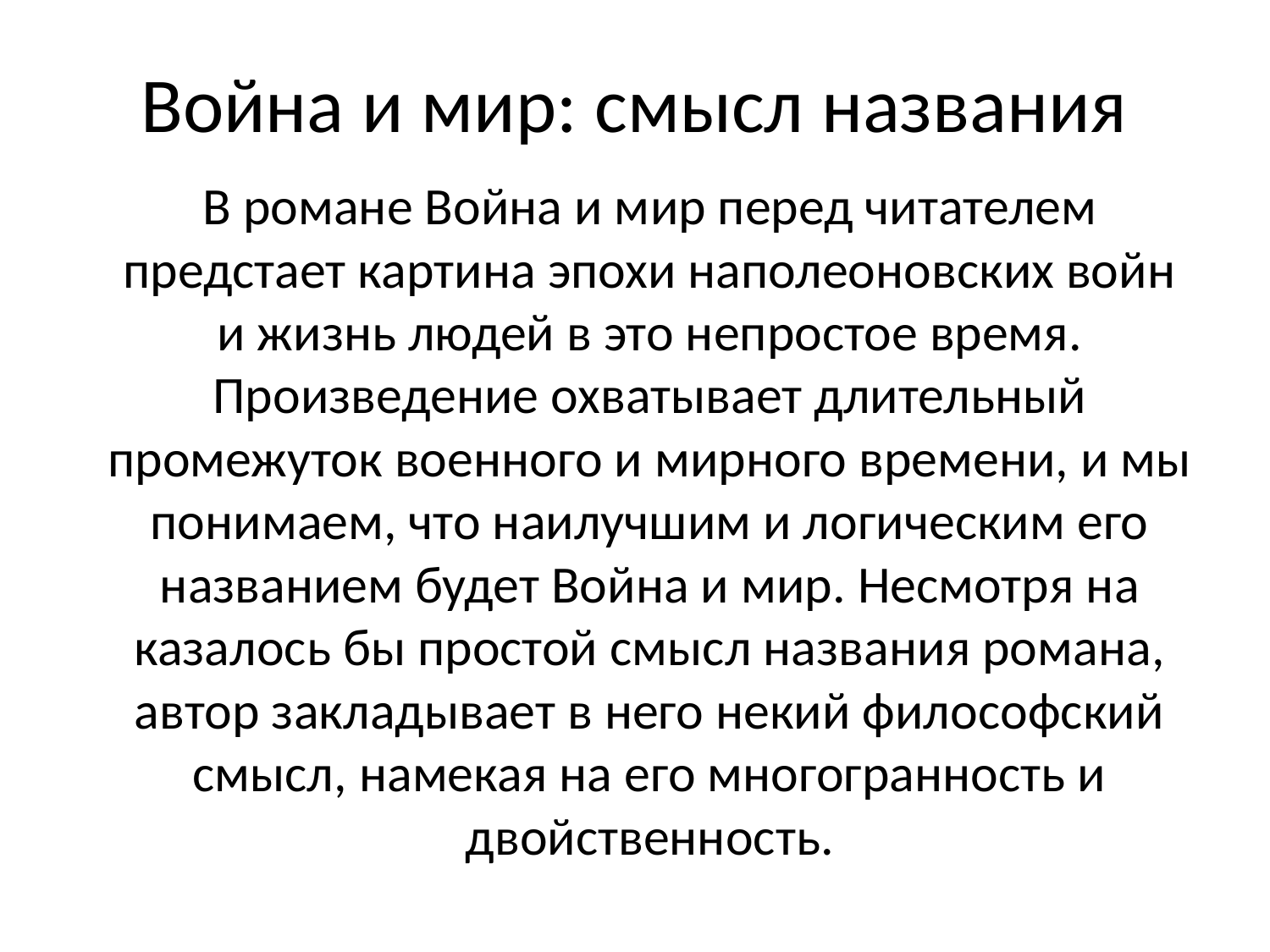

# Война и мир: смысл названия
В романе Война и мир перед читателем предстает картина эпохи наполеоновских войн и жизнь людей в это непростое время. Произведение охватывает длительный промежуток военного и мирного времени, и мы понимаем, что наилучшим и логическим его названием будет Война и мир. Несмотря на казалось бы простой смысл названия романа, автор закладывает в него некий философский смысл, намекая на его многогранность и двойственность.